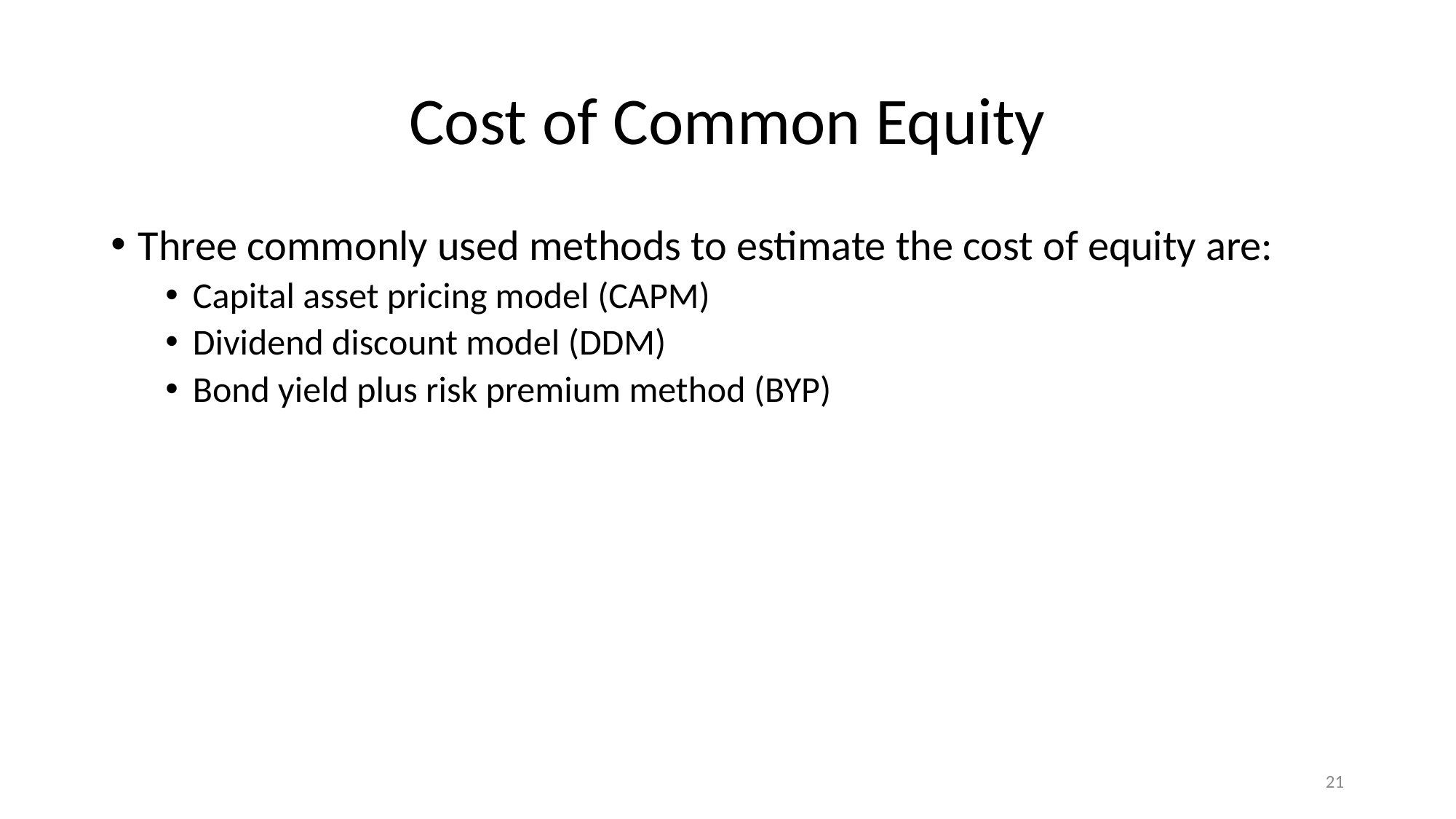

# Cost of Common Equity
Three commonly used methods to estimate the cost of equity are:
Capital asset pricing model (CAPM)
Dividend discount model (DDM)
Bond yield plus risk premium method (BYP)
21